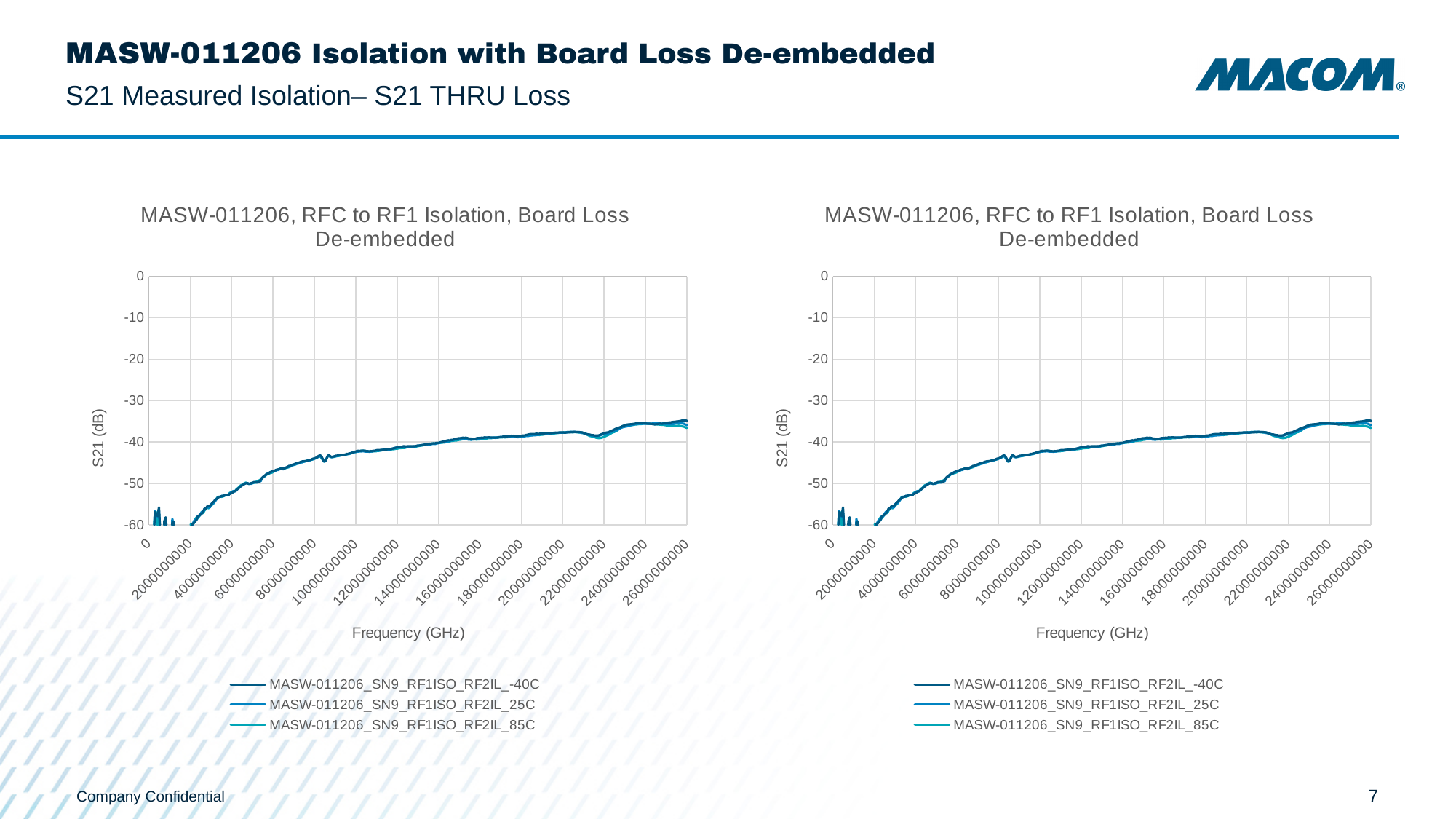

# MASW-011206 Isolation with Board Loss De-embedded
S21 Measured Isolation– S21 THRU Loss

### Chart: MASW-011206, RFC to RF1 Isolation, Board Loss De-embedded

| Category | MASW-011206_SN9_RF1ISO_RF2IL_-40C | MASW-011206_SN9_RF1ISO_RF2IL_25C | MASW-011206_SN9_RF1ISO_RF2IL_85C |
|---|---|---|---|

### Chart: MASW-011206, RFC to RF1 Isolation, Board Loss De-embedded

| Category | MASW-011206_SN9_RF1ISO_RF2IL_-40C | MASW-011206_SN9_RF1ISO_RF2IL_25C | MASW-011206_SN9_RF1ISO_RF2IL_85C |
|---|---|---|---|